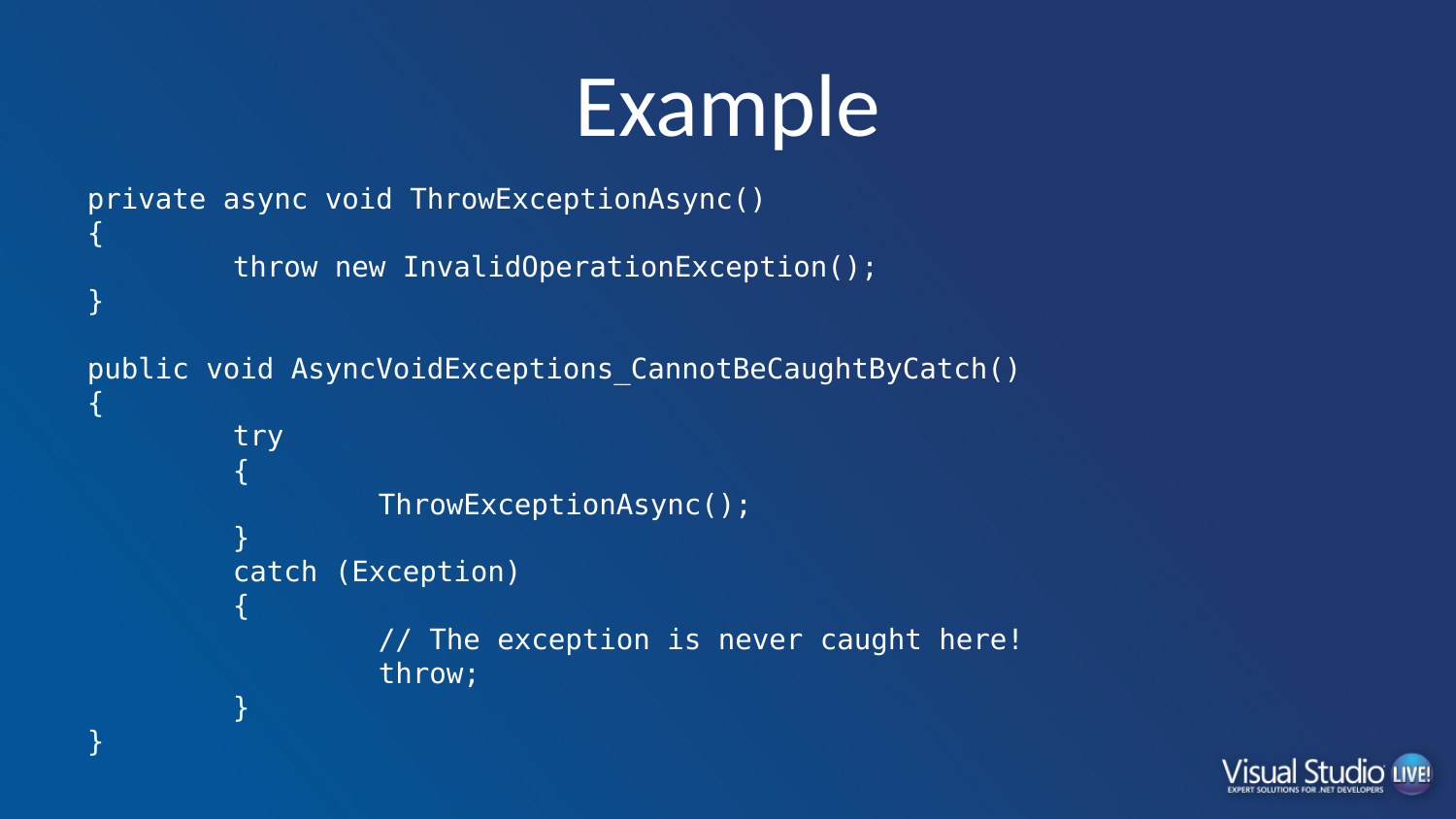

# Example
private async void ThrowExceptionAsync()
{
	throw new InvalidOperationException();
}

public void AsyncVoidExceptions_CannotBeCaughtByCatch()
{
	try
	{
		ThrowExceptionAsync();
	}
	catch (Exception)
	{
		// The exception is never caught here!
		throw;
	}
}